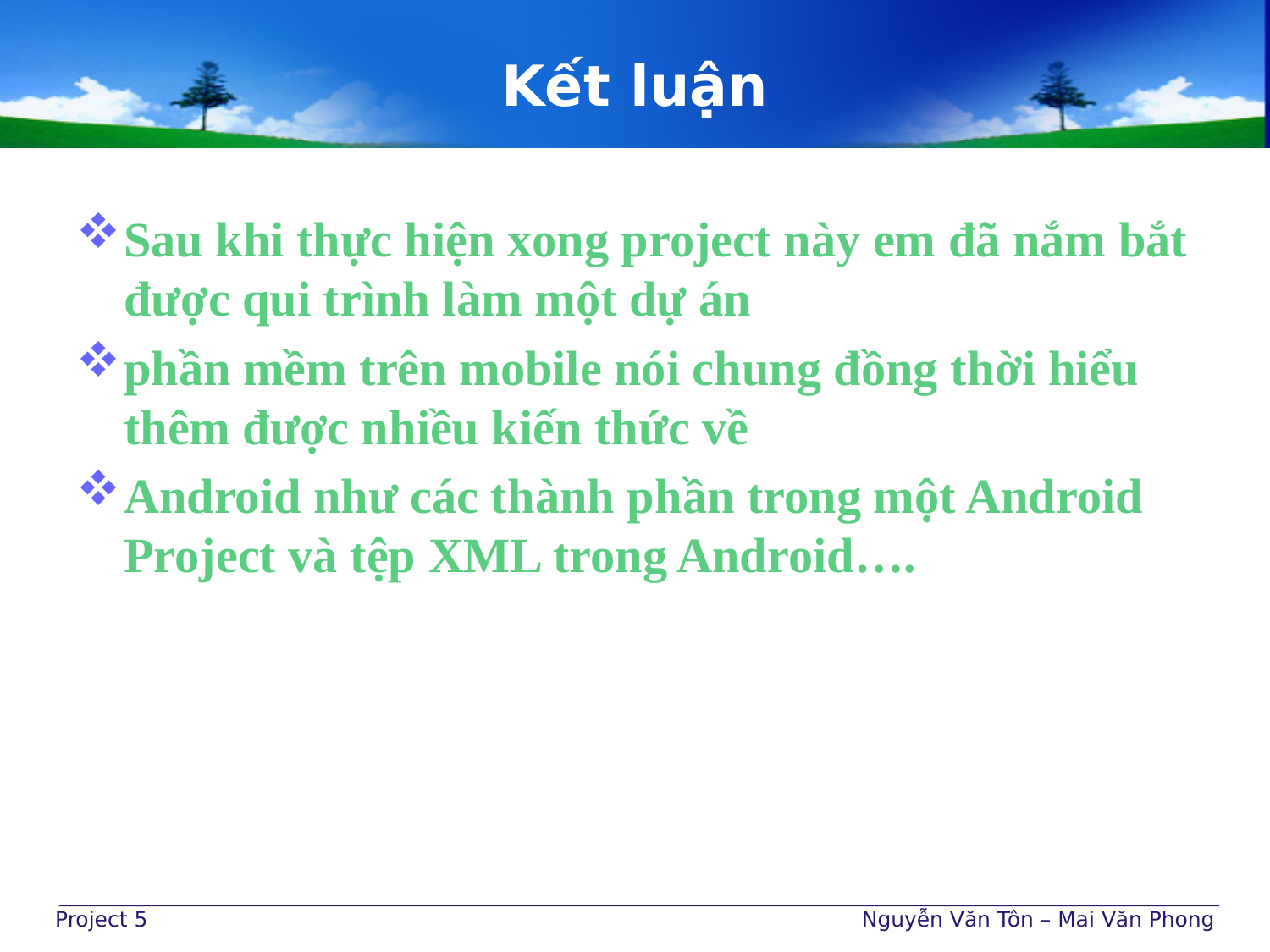

# Kết luận
Sau khi thực hiện xong project này em đã nắm bắt được qui trình làm một dự án
phần mềm trên mobile nói chung đồng thời hiểu thêm được nhiều kiến thức về
Android như các thành phần trong một Android Project và tệp XML trong Android….

Project 5

Nguyễn Văn Tôn – Mai Văn Phong